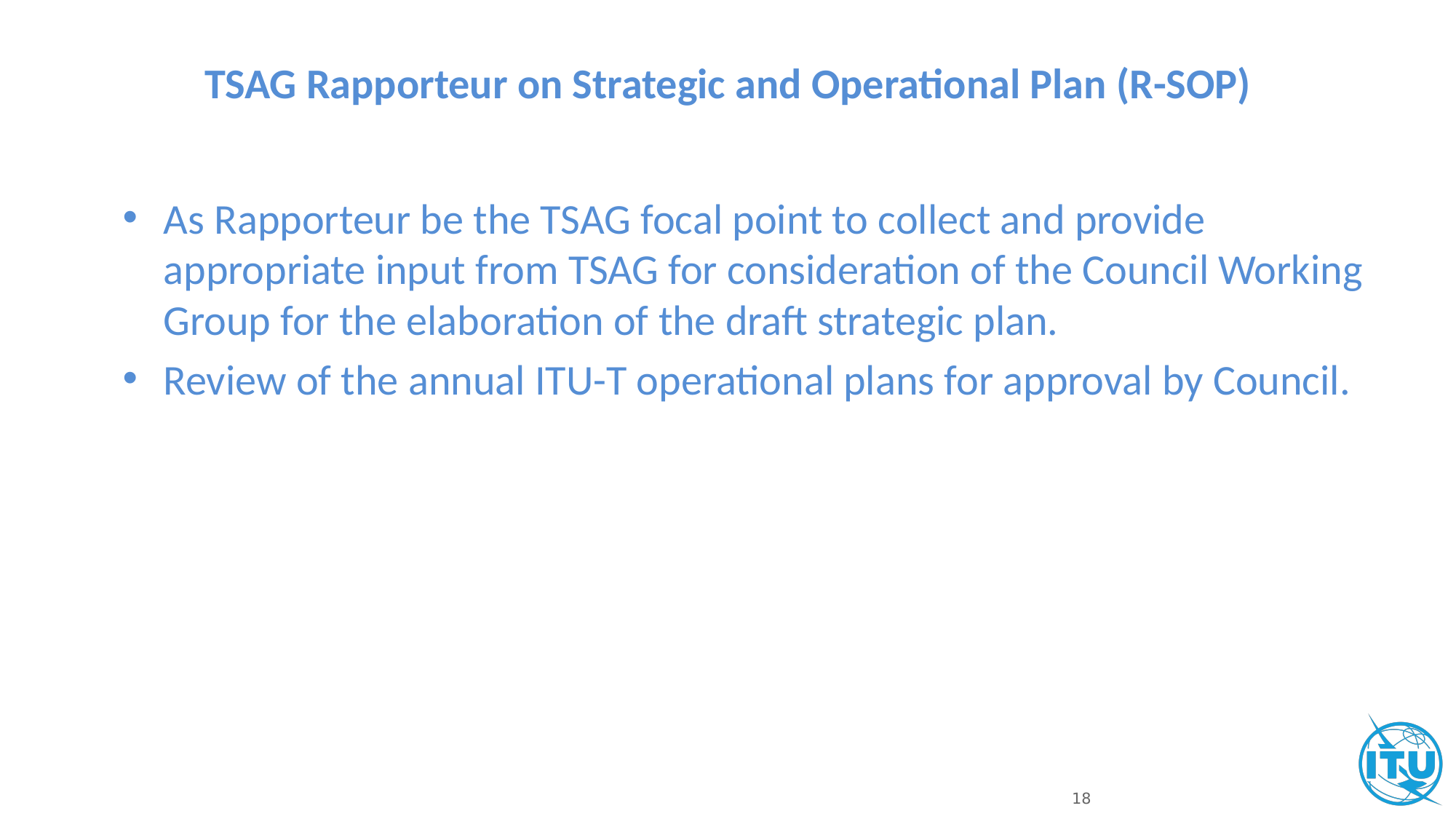

# TSAG Rapporteur on Strategic and Operational Plan (R-SOP)
As Rapporteur be the TSAG focal point to collect and provide appropriate input from TSAG for consideration of the Council Working Group for the elaboration of the draft strategic plan.
Review of the annual ITU-T operational plans for approval by Council.
18